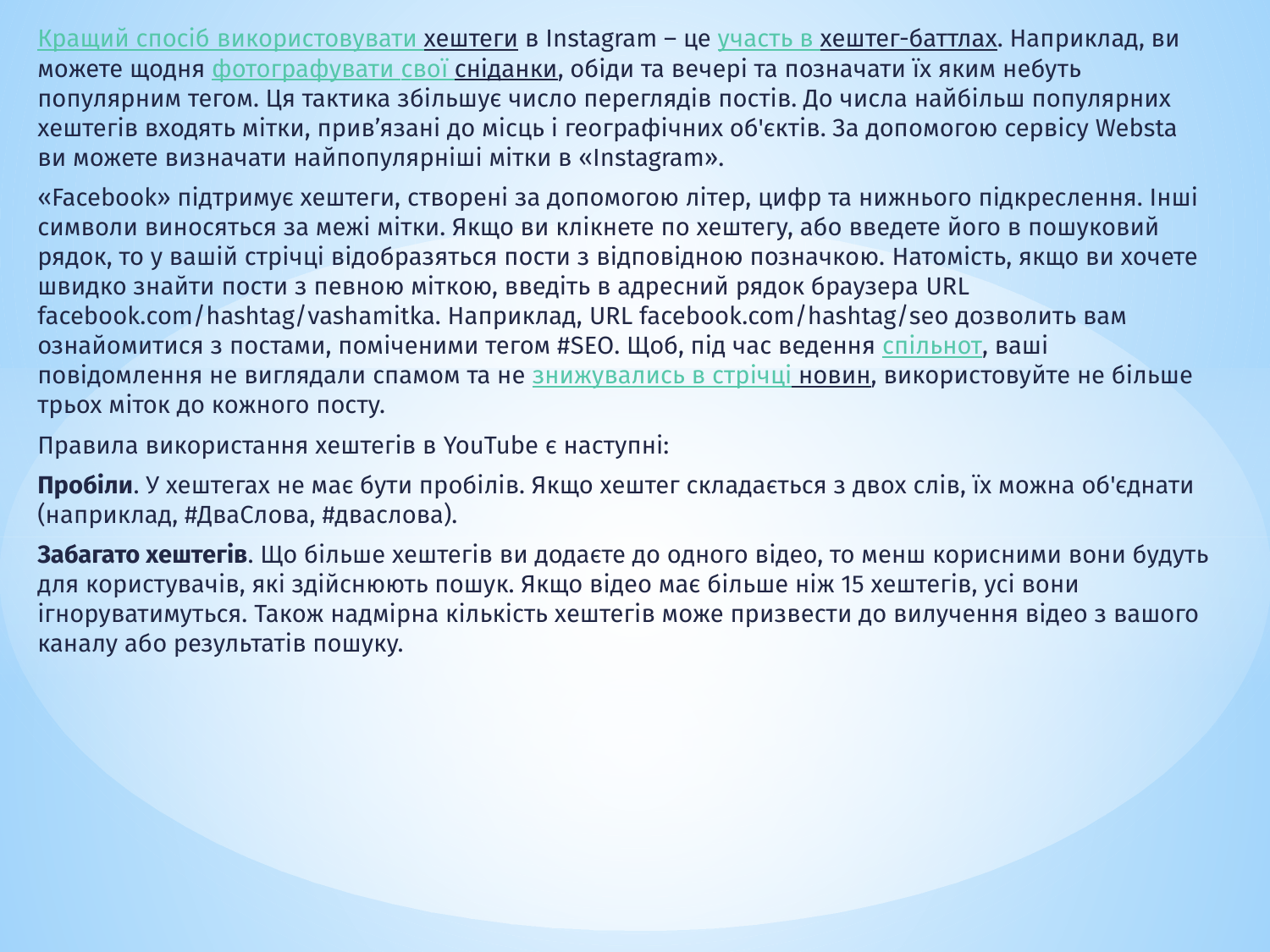

Кращий спосіб використовувати хештеги в Instagram – це участь в хештег-баттлах. Наприклад, ви можете щодня фотографувати свої сніданки, обіди та вечері та позначати їх яким небуть популярним тегом. Ця тактика збільшує число переглядів постів. До числа найбільш популярних хештегів входять мітки, прив’язані до місць і географічних об'єктів. За допомогою сервісу Websta ви можете визначати найпопулярніші мітки в «Instagram».
«Facebook» підтримує хештеги, створені за допомогою літер, цифр та нижнього підкреслення. Інші символи виносяться за межі мітки. Якщо ви клікнете по хештегу, або введете його в пошуковий рядок, то у вашій стрічці відобразяться пости з відповідною позначкою. Натомість, якщо ви хочете швидко знайти пости з певною міткою, введіть в адресний рядок браузера URL facebook.com/hashtag/vashamіtka. Наприклад, URL facebook.com/hashtag/seo дозволить вам ознайомитися з постами, поміченими тегом #SEO. Щоб, під час ведення спільнот, ваші повідомлення не виглядали спамом та не знижувались в стрічці новин, використовуйте не більше трьох міток до кожного посту.
Правила використання хештегів в YouTube є наступні:
Пробіли. У хештегах не має бути пробілів. Якщо хештег складається з двох слів, їх можна об'єднати (наприклад, #ДваСлова, #дваслова).
Забагато хештегів. Що більше хештегів ви додаєте до одного відео, то менш корисними вони будуть для користувачів, які здійснюють пошук. Якщо відео має більше ніж 15 хештегів, усі вони ігноруватимуться. Також надмірна кількість хештегів може призвести до вилучення відео з вашого каналу або результатів пошуку.